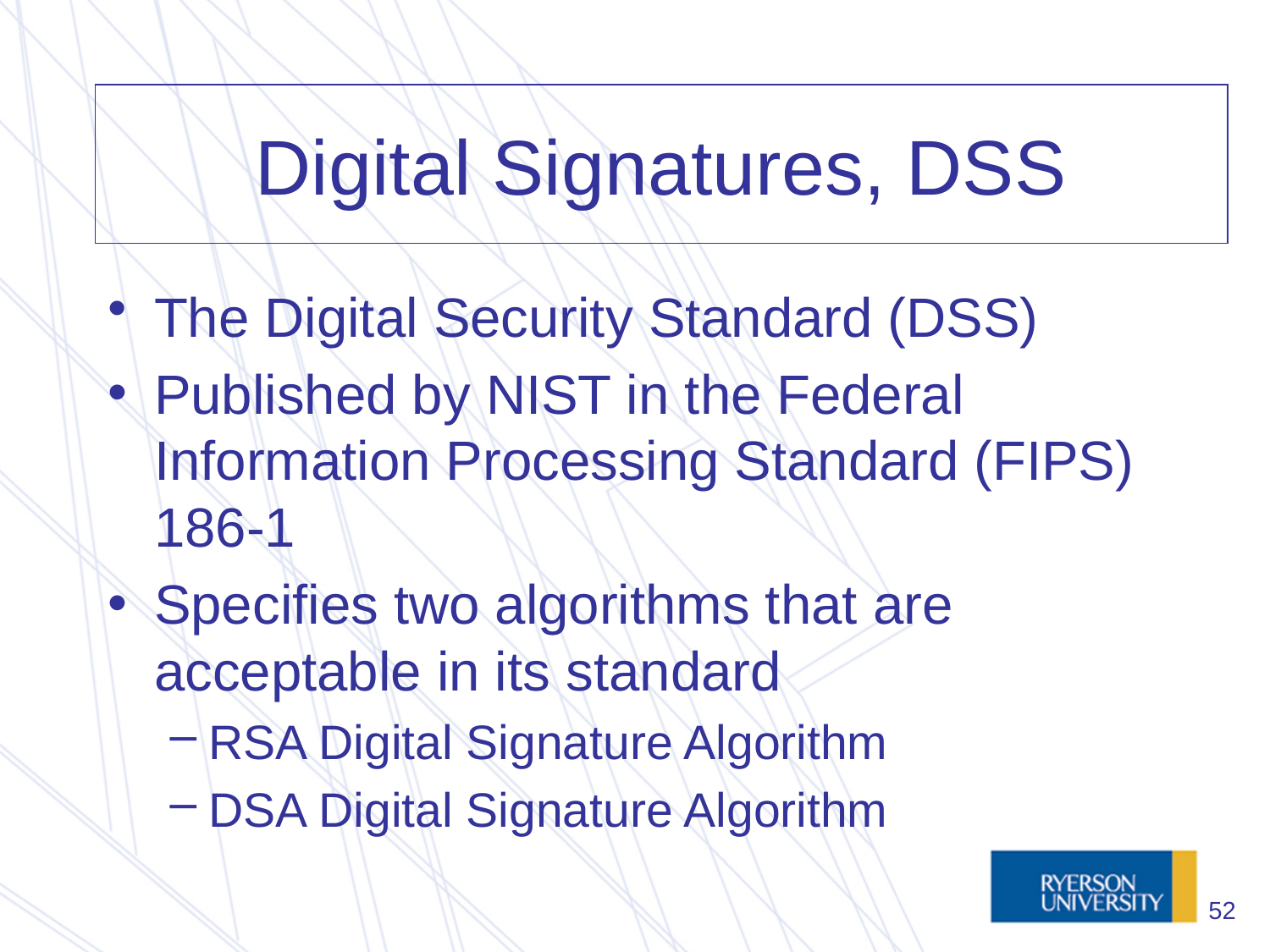

# Digital Signatures, DSS
The Digital Security Standard (DSS)‏
Published by NIST in the Federal Information Processing Standard (FIPS) 186-1
Specifies two algorithms that are acceptable in its standard
RSA Digital Signature Algorithm
DSA Digital Signature Algorithm

52